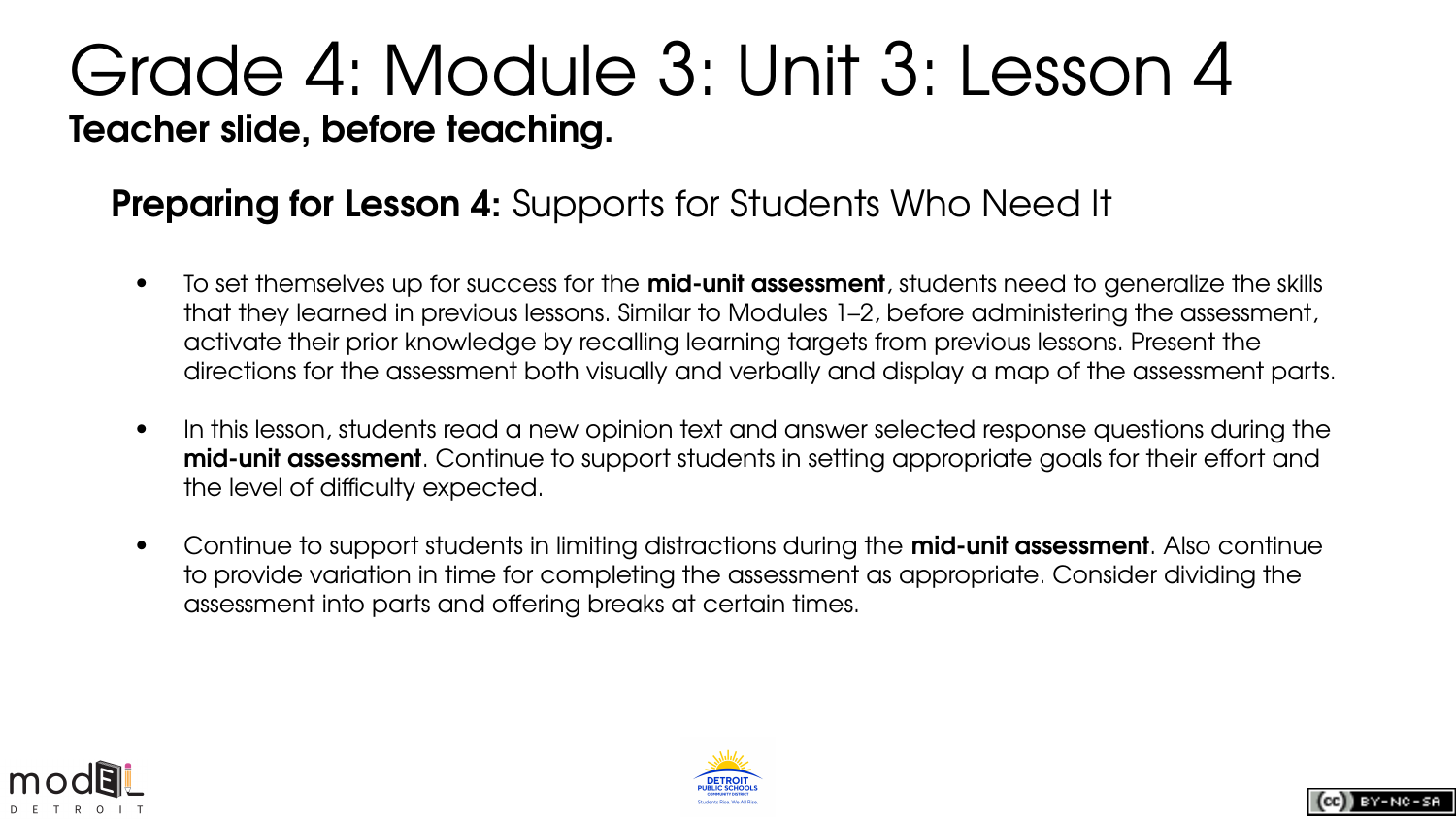

# Grade 4: Module 3: Unit 3: Lesson 4
Teacher slide, before teaching.

Preparing for Lesson 4: Supports for Students Who Need It

To set themselves up for success for the mid-unit assessment, students need to generalize the skills that they learned in previous lessons. Similar to Modules 1–2, before administering the assessment, activate their prior knowledge by recalling learning targets from previous lessons. Present the directions for the assessment both visually and verbally and display a map of the assessment parts.

In this lesson, students read a new opinion text and answer selected response questions during the mid-unit assessment. Continue to support students in setting appropriate goals for their effort and the level of difficulty expected.

Continue to support students in limiting distractions during the mid-unit assessment. Also continue to provide variation in time for completing the assessment as appropriate. Consider dividing the assessment into parts and offering breaks at certain times.